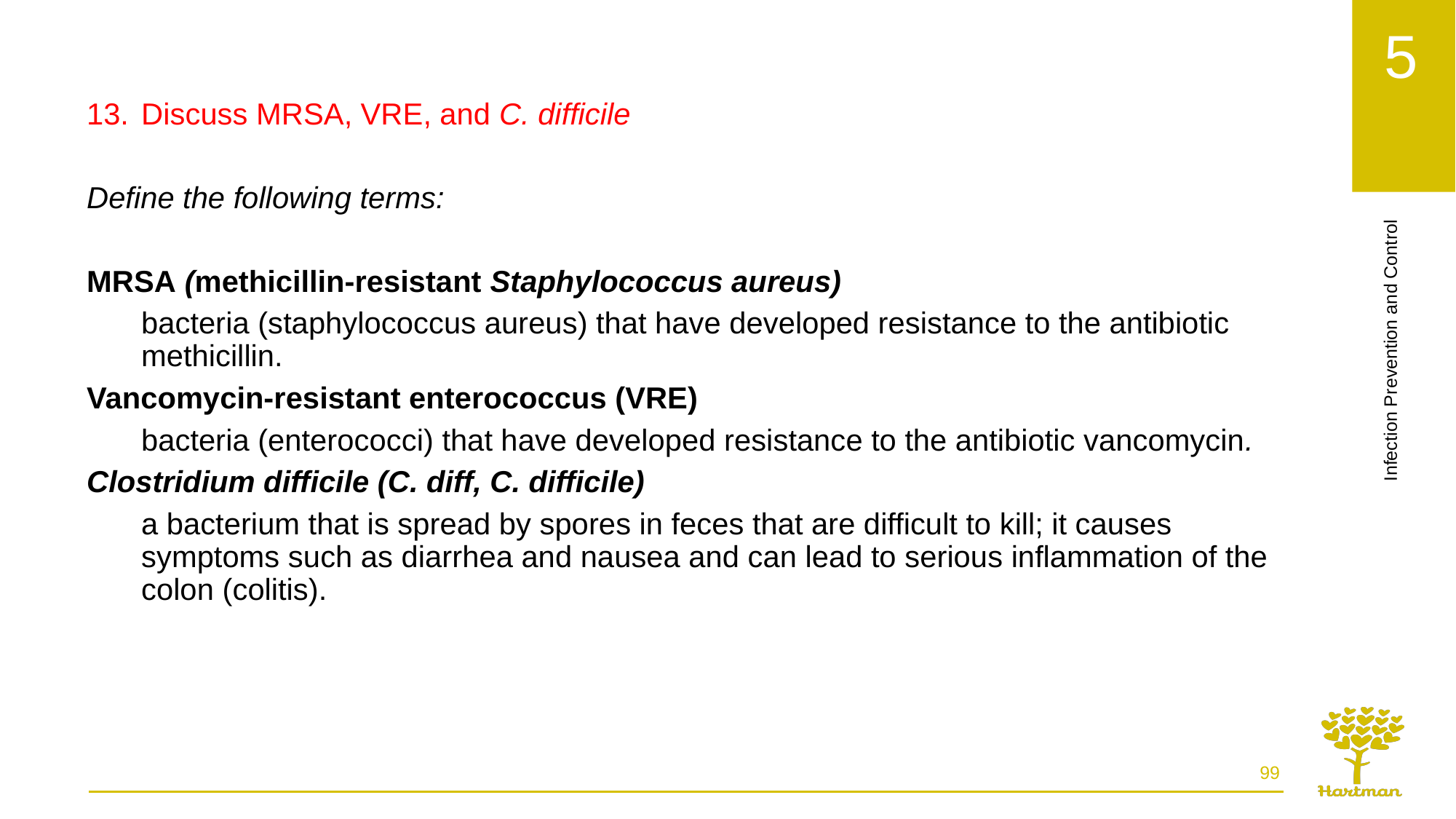

Discuss MRSA, VRE, and C. difficile

Define the following terms:

MRSA (methicillin-resistant Staphylococcus aureus)
bacteria (staphylococcus aureus) that have developed resistance to the antibiotic methicillin.
Vancomycin-resistant enterococcus (VRE)
bacteria (enterococci) that have developed resistance to the antibiotic vancomycin.
Clostridium difficile (C. diff, C. difficile)
a bacterium that is spread by spores in feces that are difficult to kill; it causes symptoms such as diarrhea and nausea and can lead to serious inflammation of the colon (colitis).

99